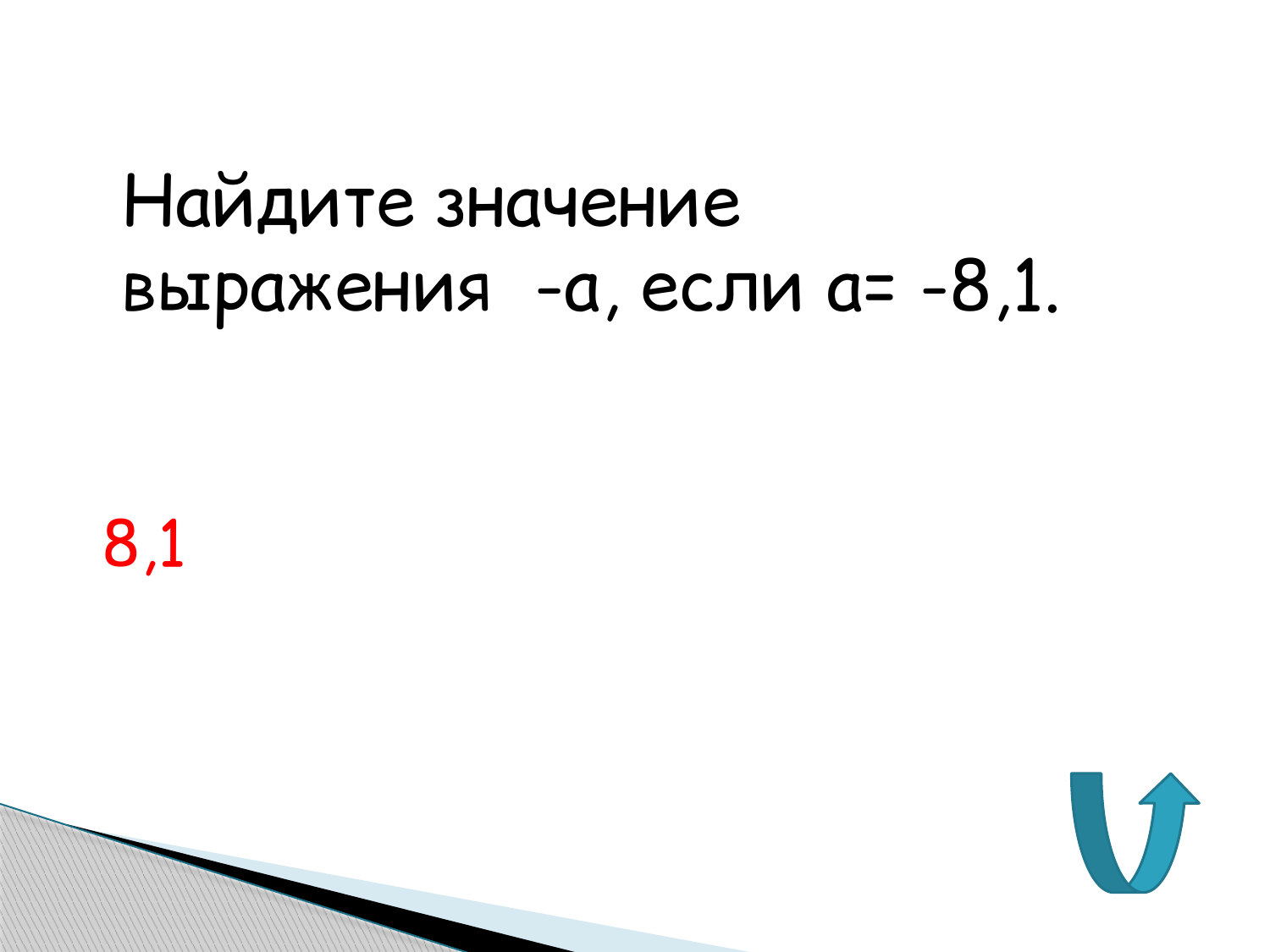

Найдите значение выражения  -а, если а= -8,1.
8,1